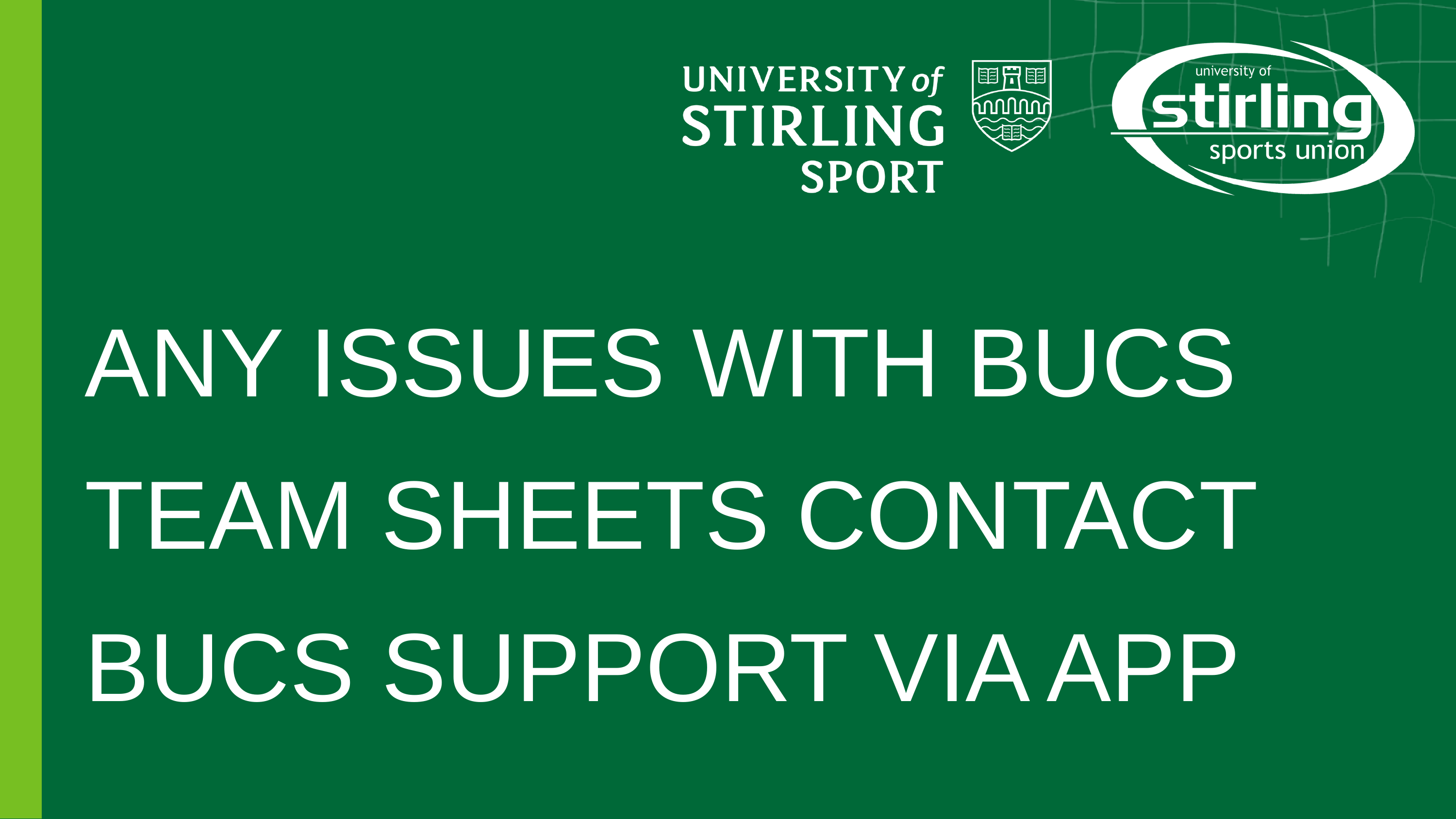

ANY ISSUES WITH BUCS TEAM SHEETS CONTACT BUCS SUPPORT VIA APP